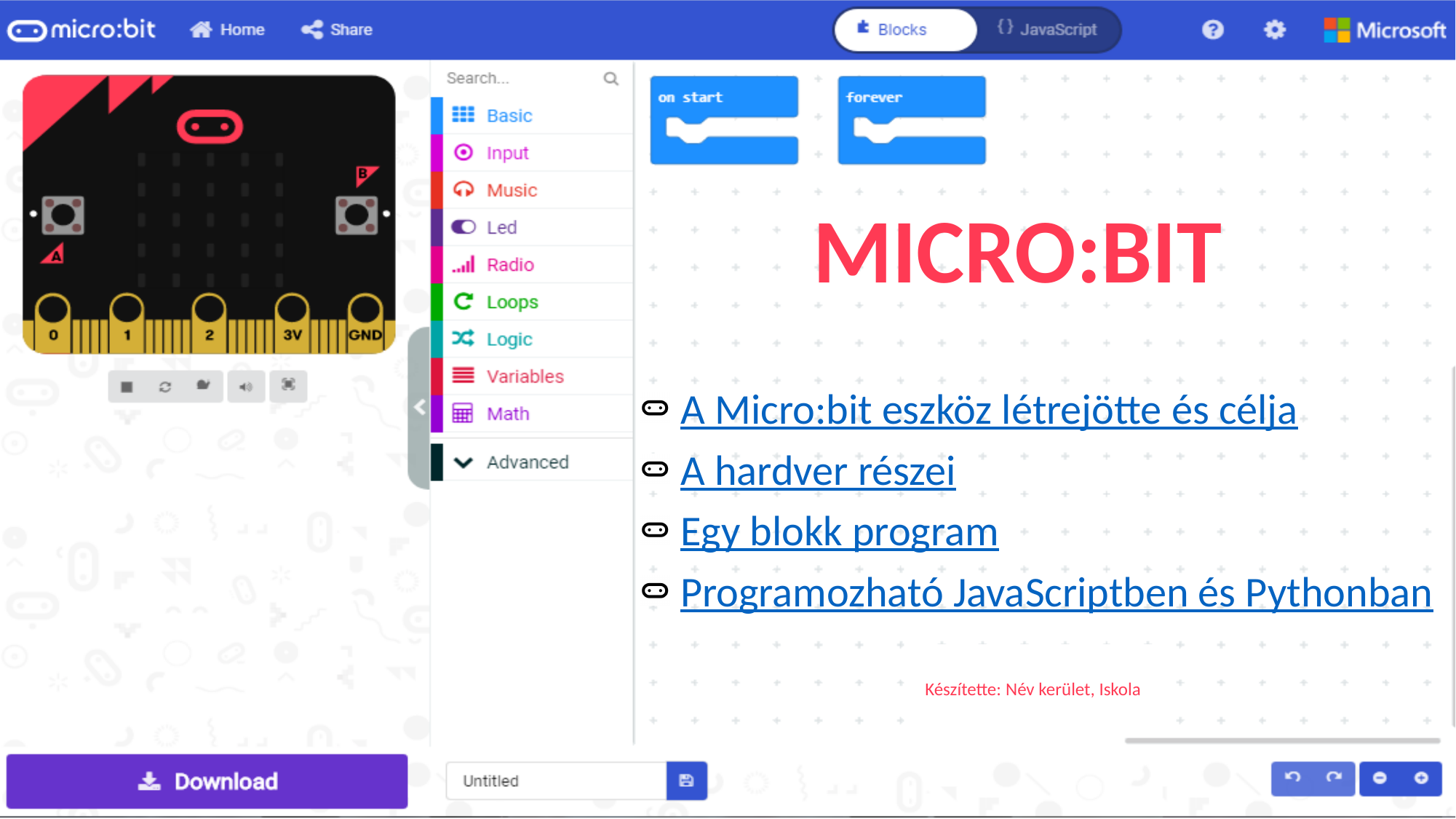

MICRO:BIT
A Micro:bit eszköz létrejötte és célja
A hardver részei
Egy blokk program
Programozható JavaScriptben és Pythonban
Készítette: Név kerület, Iskola